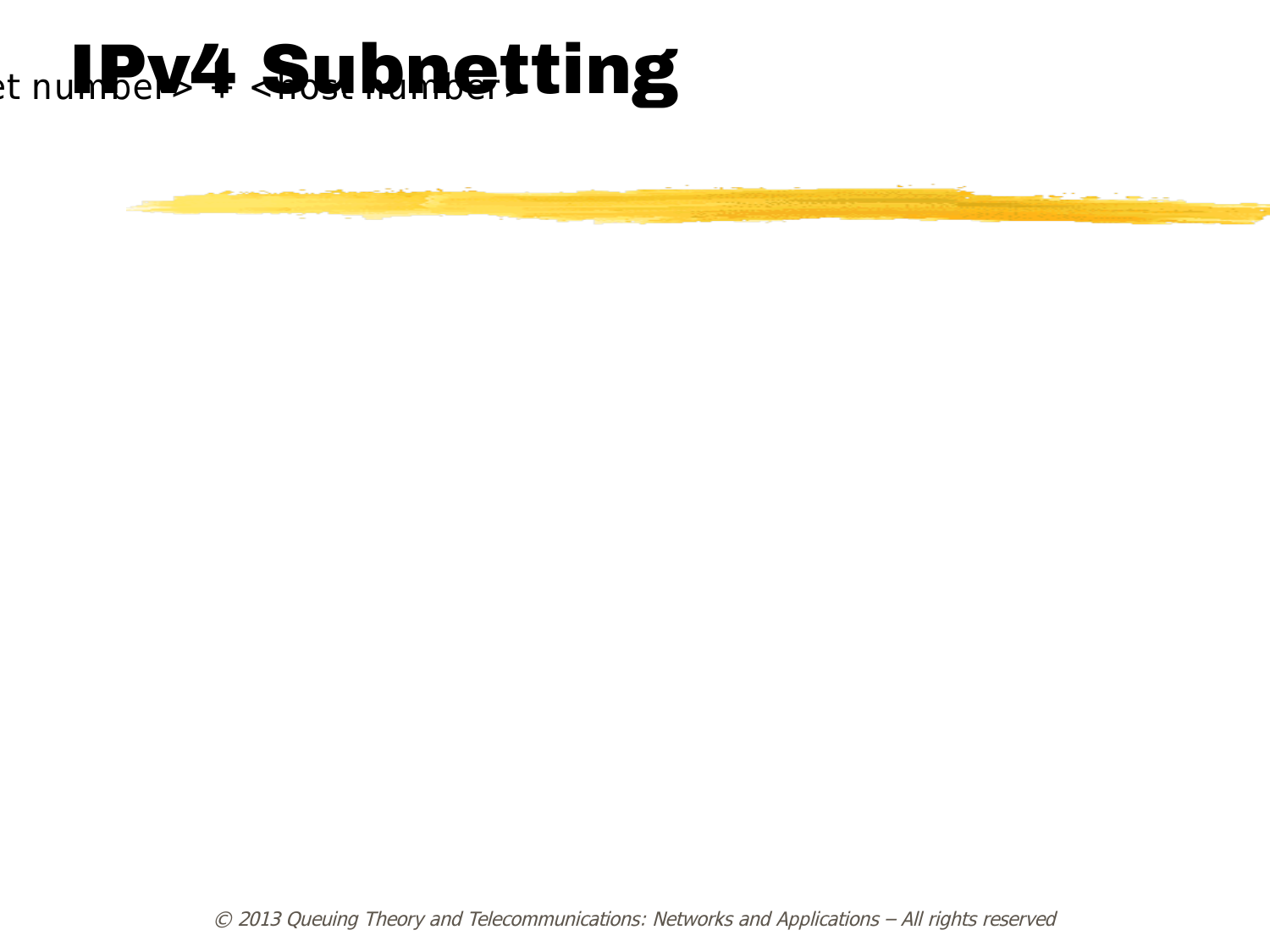

# IPv4 Subnetting
Due to the explosive growth of the Internet, there is a strong need for an efficient use of IP addresses. To avoid this problem, the concept of subnets has been introduced. In particular, the host number part of the IP address is further sub-divided into a sub-network number and a host number. The main network now consists of a number of sub-networks or subnets and the IP address is interpreted as:

<network number> + <subnet number> + <host number>

“Subnetting” is implemented in a way that is transparent to remote networks.

The organization of sub-networks within an IP network implies to use a subnet mask, i.e., a sort of ‘filter’ needed by the router to identify the sub-networks connected.

© 2013 Queuing Theory and Telecommunications: Networks and Applications – All rights reserved